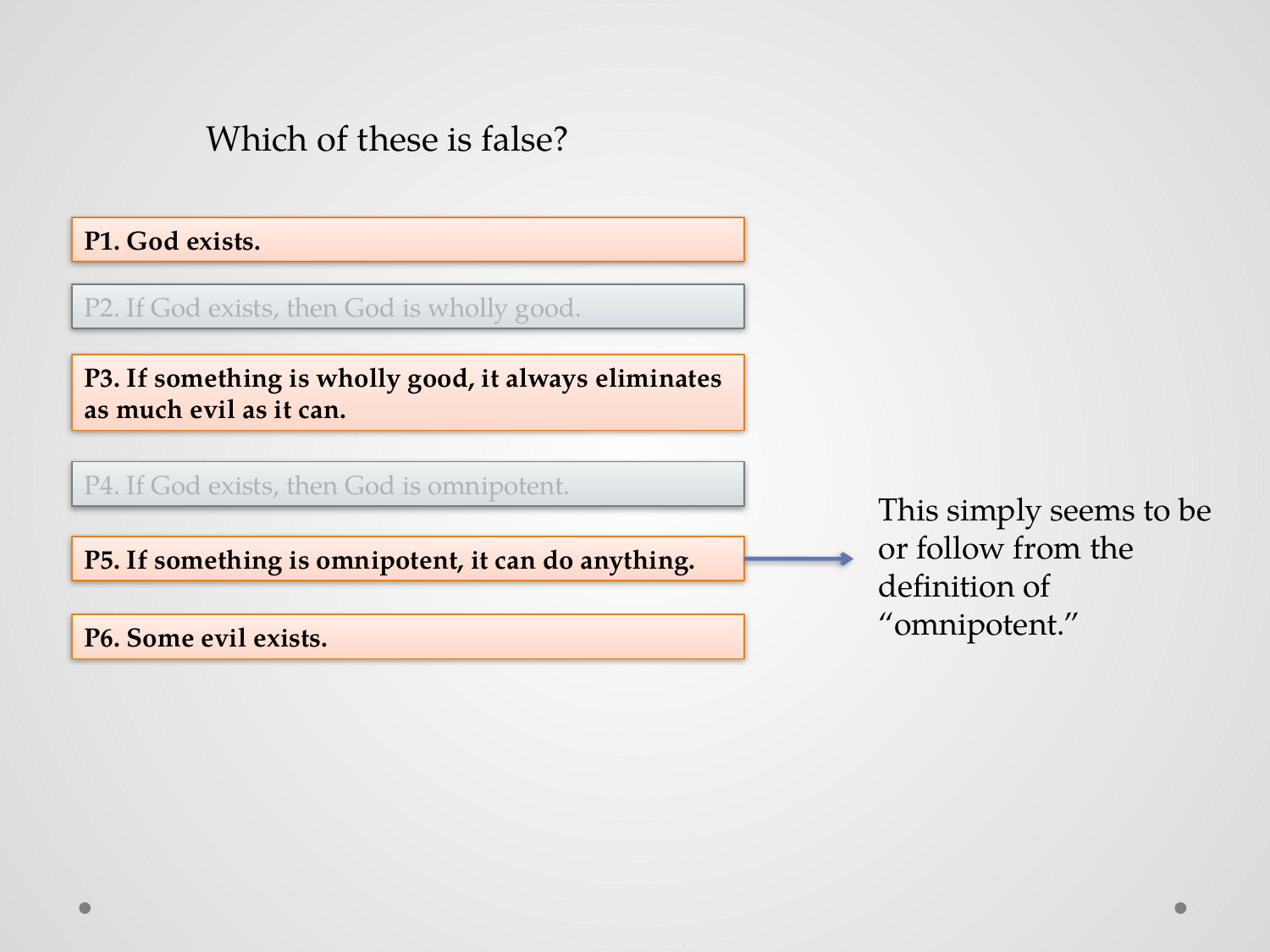

Which of these is false?
P1. God exists.
P2. If God exists, then God is wholly good.
P3. If something is wholly good, it always eliminates as much evil as it can.
P4. If God exists, then God is omnipotent.
This simply seems to be or follow from the definition of “omnipotent.”
P5. If something is omnipotent, it can do anything.
P6. Some evil exists.